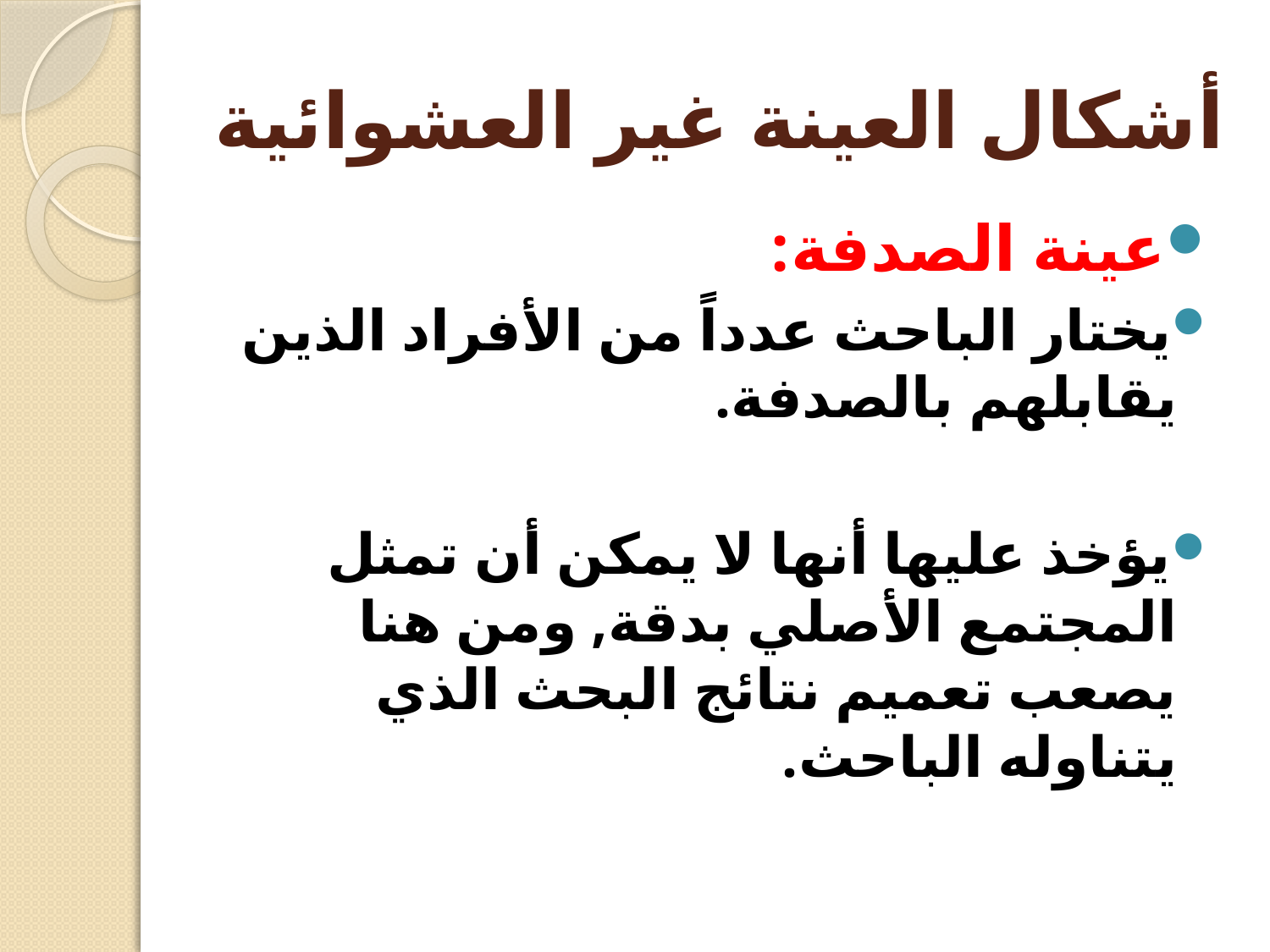

# أشكال العينة غير العشوائية
عينة الصدفة:
يختار الباحث عدداً من الأفراد الذين يقابلهم بالصدفة.

يؤخذ عليها أنها لا يمكن أن تمثل المجتمع الأصلي بدقة, ومن هنا يصعب تعميم نتائج البحث الذي يتناوله الباحث.